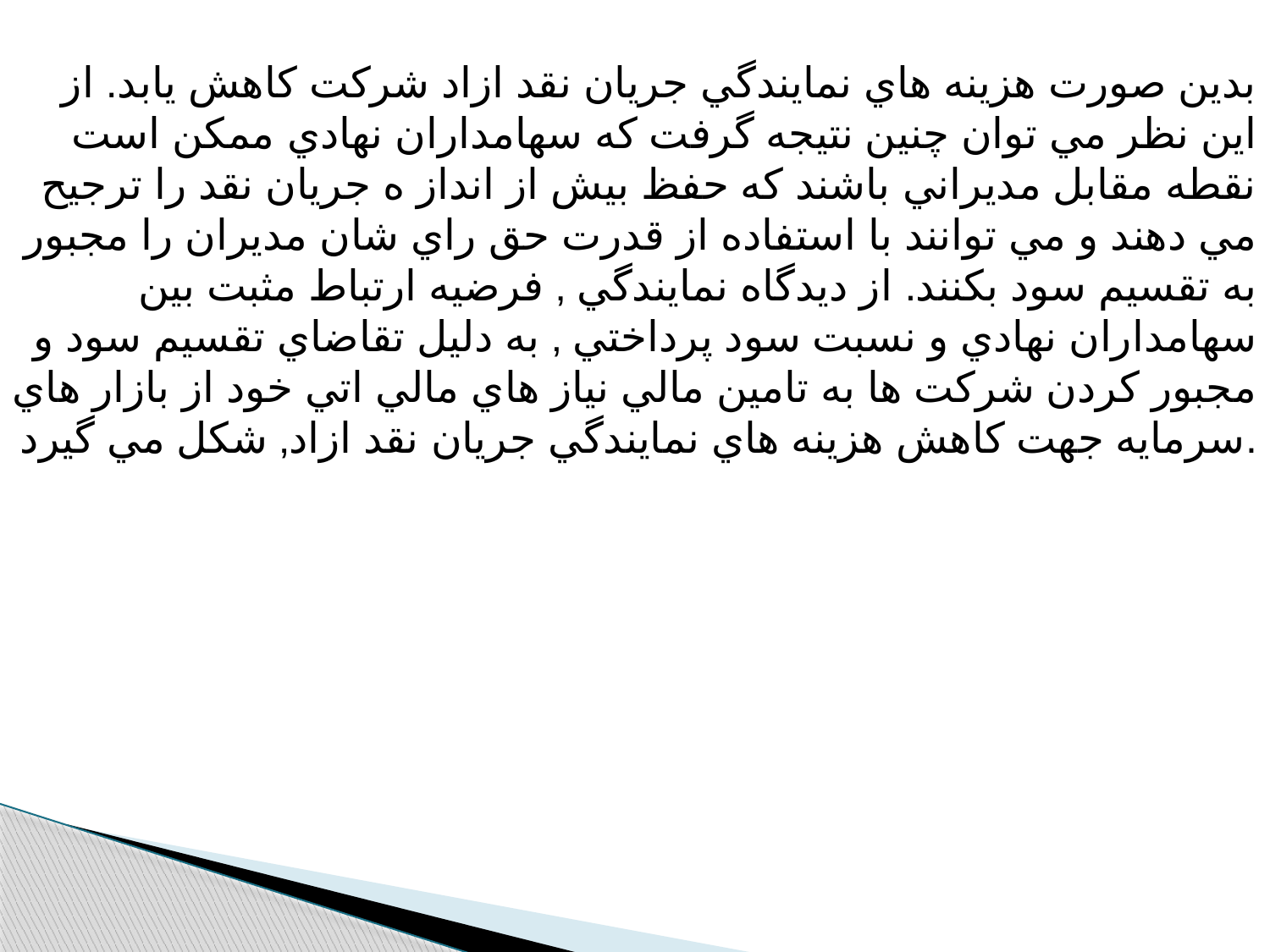

بدين صورت هزينه هاي نمايندگي جريان نقد ازاد شركت كاهش يابد. از اين نظر مي توان چنين نتيجه گرفت كه سهامداران نهادي ممكن است نقطه مقابل مديراني باشند كه حفظ بيش از انداز ه جريان نقد را ترجيح مي دهند و مي توانند با استفاده از قدرت حق راي شان مديران را مجبور به تقسيم سود بكنند. از ديدگاه نمايندگي ‚ فرضيه ارتباط مثبت بين سهامداران نهادي و نسبت سود پرداختي ‚ به دليل تقاضاي تقسيم سود و مجبور كردن شركت ها به تامين مالي نياز هاي مالي اتي خود از بازار هاي سرمايه جهت كاهش هزينه هاي نمايندگي جريان نقد ازاد‚ شكل مي گيرد.